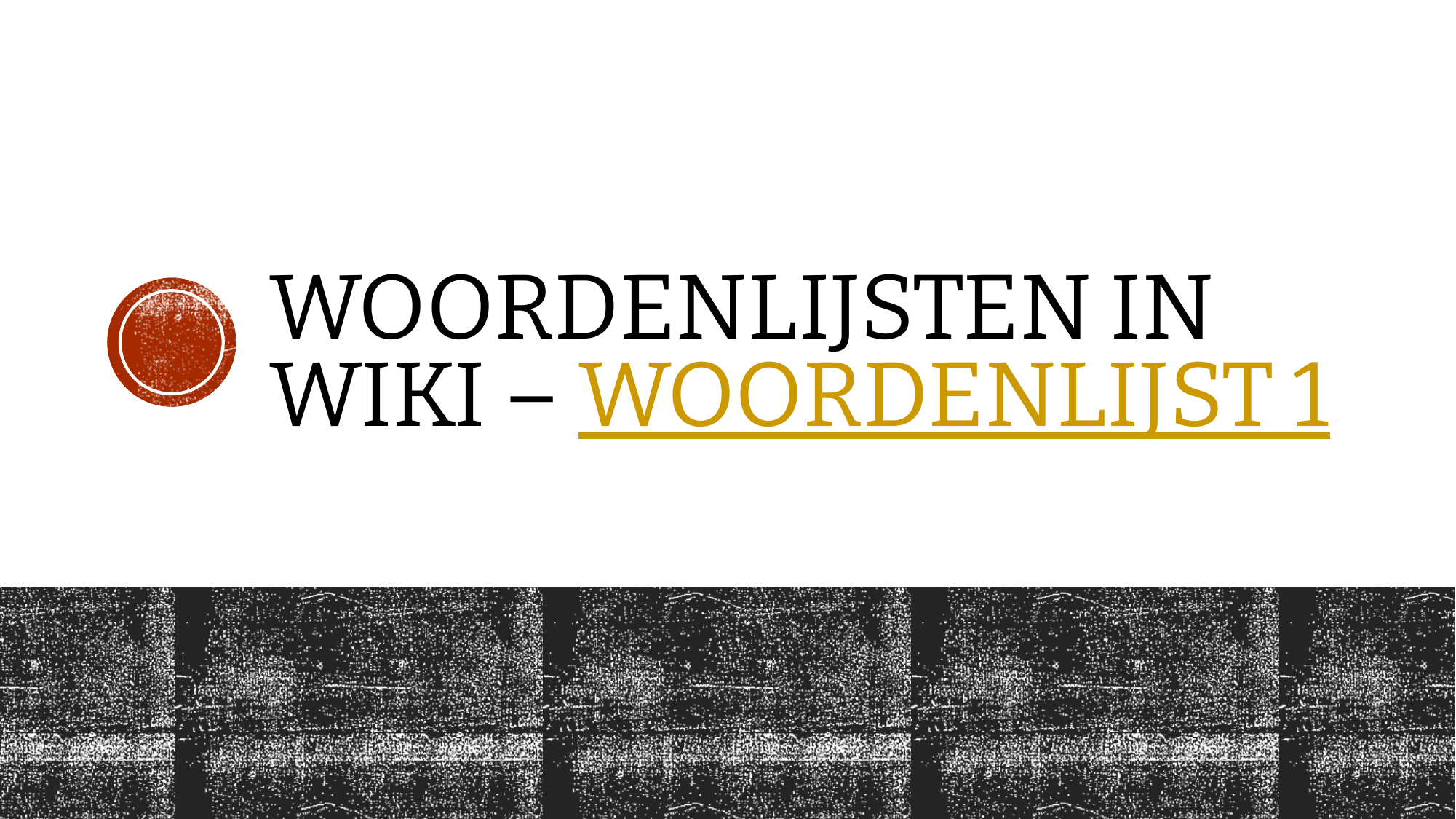

# Woordenlijsten in wiki – woordenlijst 1